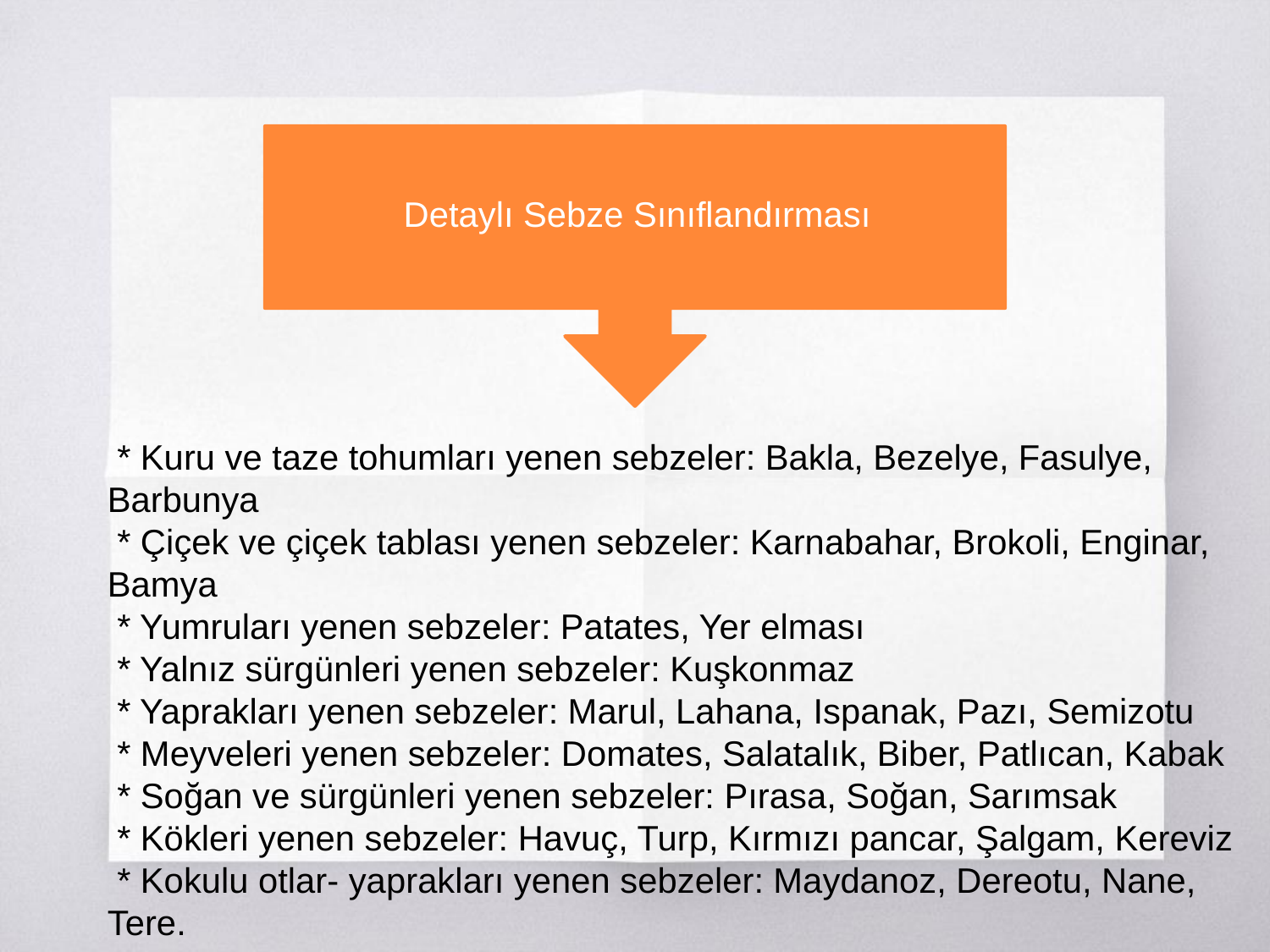

Detaylı Sebze Sınıflandırması
 * Kuru ve taze tohumları yenen sebzeler: Bakla, Bezelye, Fasulye, Barbunya
 * Çiçek ve çiçek tablası yenen sebzeler: Karnabahar, Brokoli, Enginar, Bamya
 * Yumruları yenen sebzeler: Patates, Yer elması
 * Yalnız sürgünleri yenen sebzeler: Kuşkonmaz
 * Yaprakları yenen sebzeler: Marul, Lahana, Ispanak, Pazı, Semizotu
 * Meyveleri yenen sebzeler: Domates, Salatalık, Biber, Patlıcan, Kabak
 * Soğan ve sürgünleri yenen sebzeler: Pırasa, Soğan, Sarımsak
 * Kökleri yenen sebzeler: Havuç, Turp, Kırmızı pancar, Şalgam, Kereviz
 * Kokulu otlar- yaprakları yenen sebzeler: Maydanoz, Dereotu, Nane, Tere.